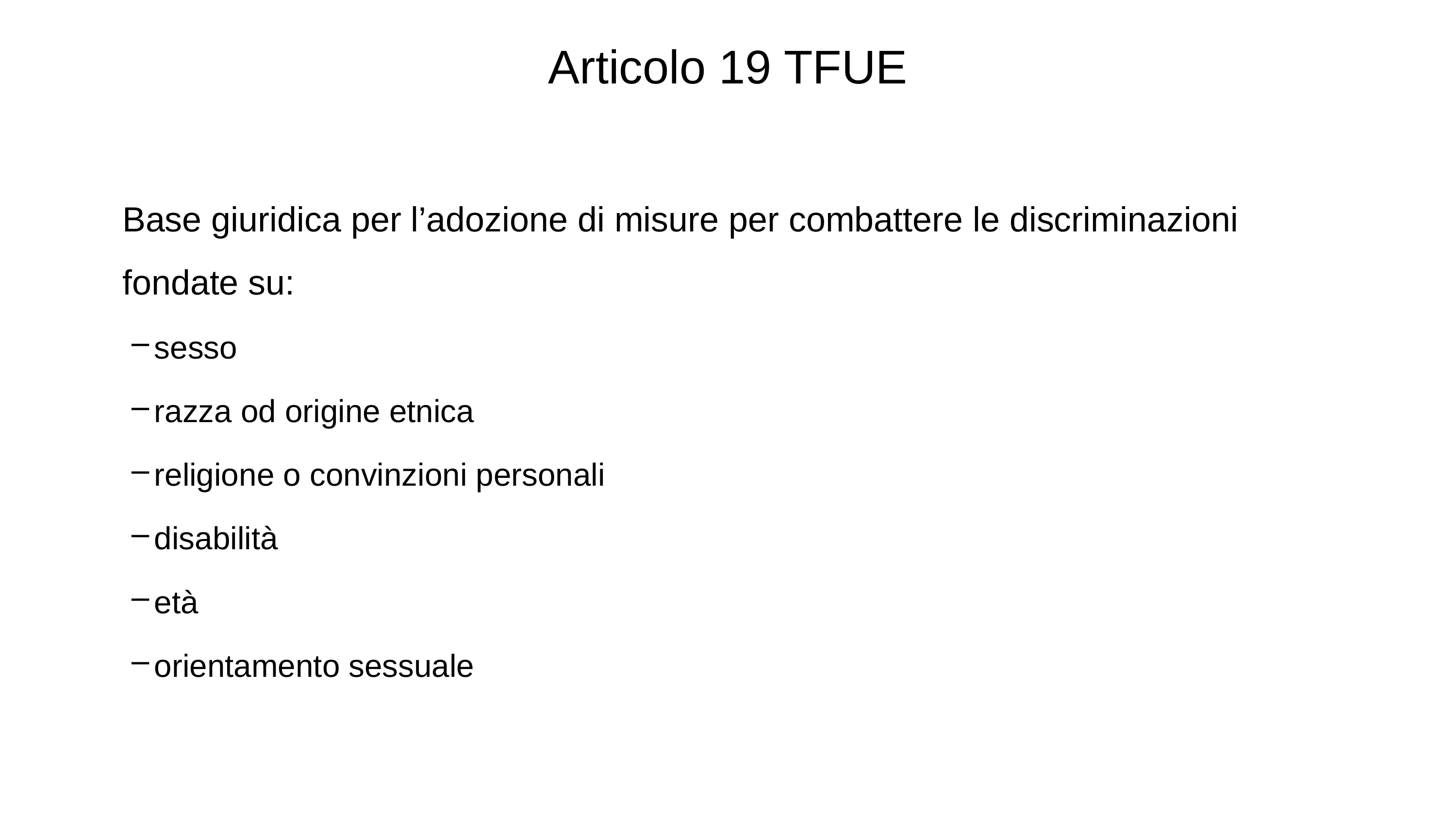

Articolo 19 TFUE

	Base giuridica per l’adozione di misure per combattere le discriminazioni fondate su:
sesso
razza od origine etnica
religione o convinzioni personali
disabilità
età
orientamento sessuale